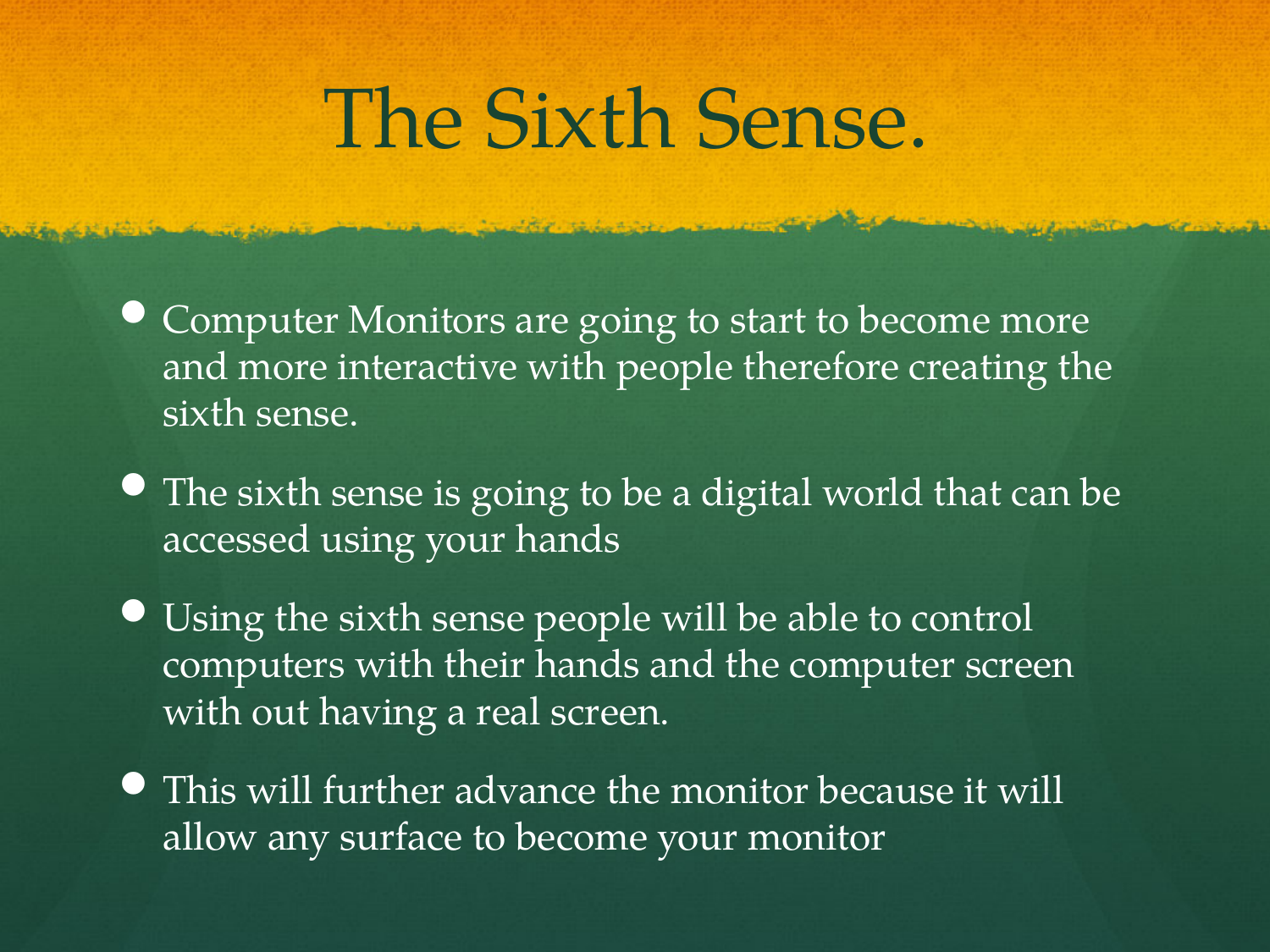

# The Sixth Sense.
Computer Monitors are going to start to become more and more interactive with people therefore creating the sixth sense.
The sixth sense is going to be a digital world that can be accessed using your hands
Using the sixth sense people will be able to control computers with their hands and the computer screen with out having a real screen.
This will further advance the monitor because it will allow any surface to become your monitor